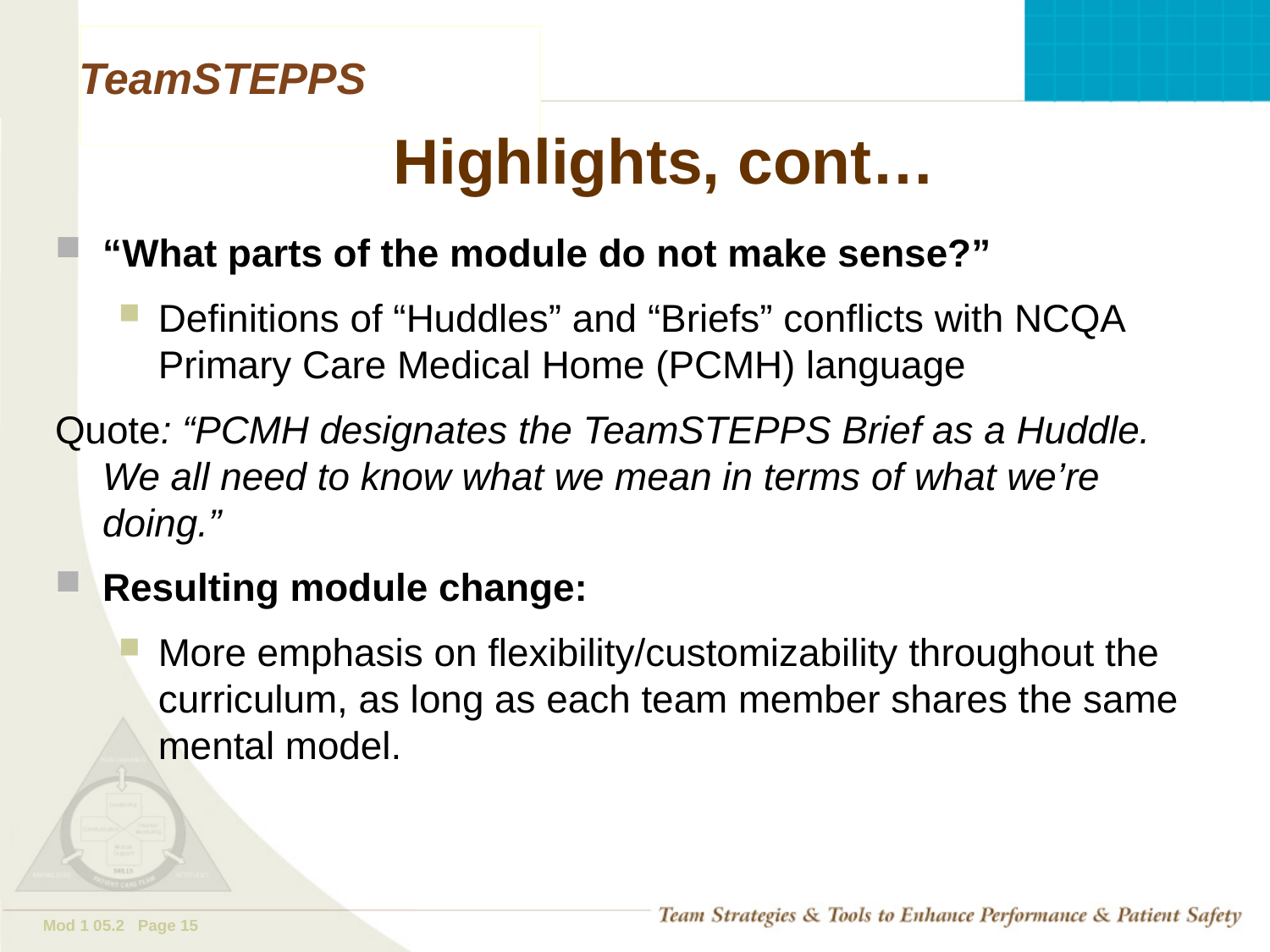

# Highlights, cont…
“What parts of the module do not make sense?”
Definitions of “Huddles” and “Briefs” conflicts with NCQA Primary Care Medical Home (PCMH) language
Quote: “PCMH designates the TeamSTEPPS Brief as a Huddle.  We all need to know what we mean in terms of what we’re doing.”
Resulting module change:
More emphasis on flexibility/customizability throughout the curriculum, as long as each team member shares the same mental model.